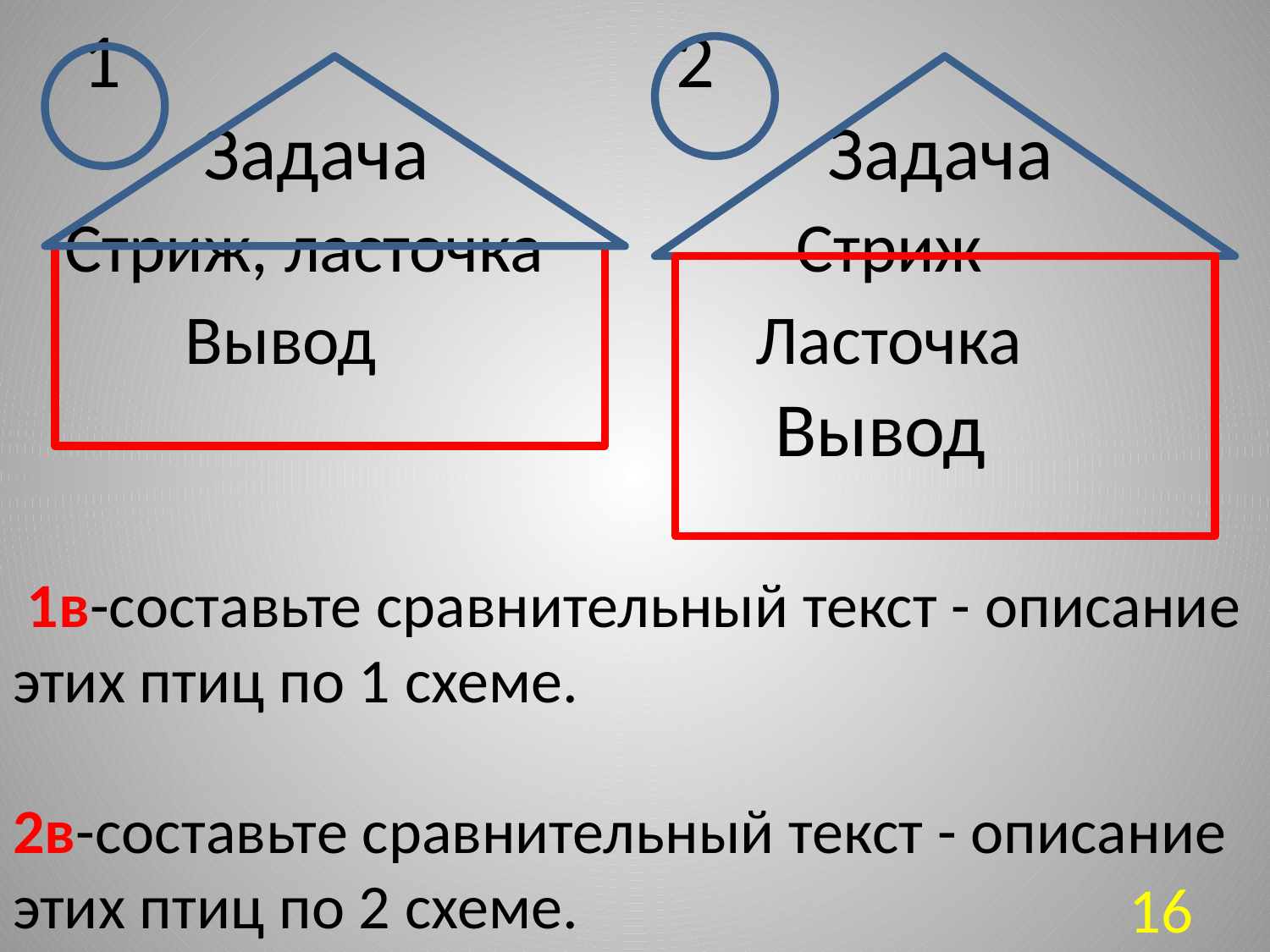

# 1                                2 Задача                       Задача Стриж, ласточка                Стриж Вывод                        Ласточка Вывод 1в-составьте сравнительный текст - описание этих птиц по 1 схеме. 2в-составьте сравнительный текст - описание этих птиц по 2 схеме.

16